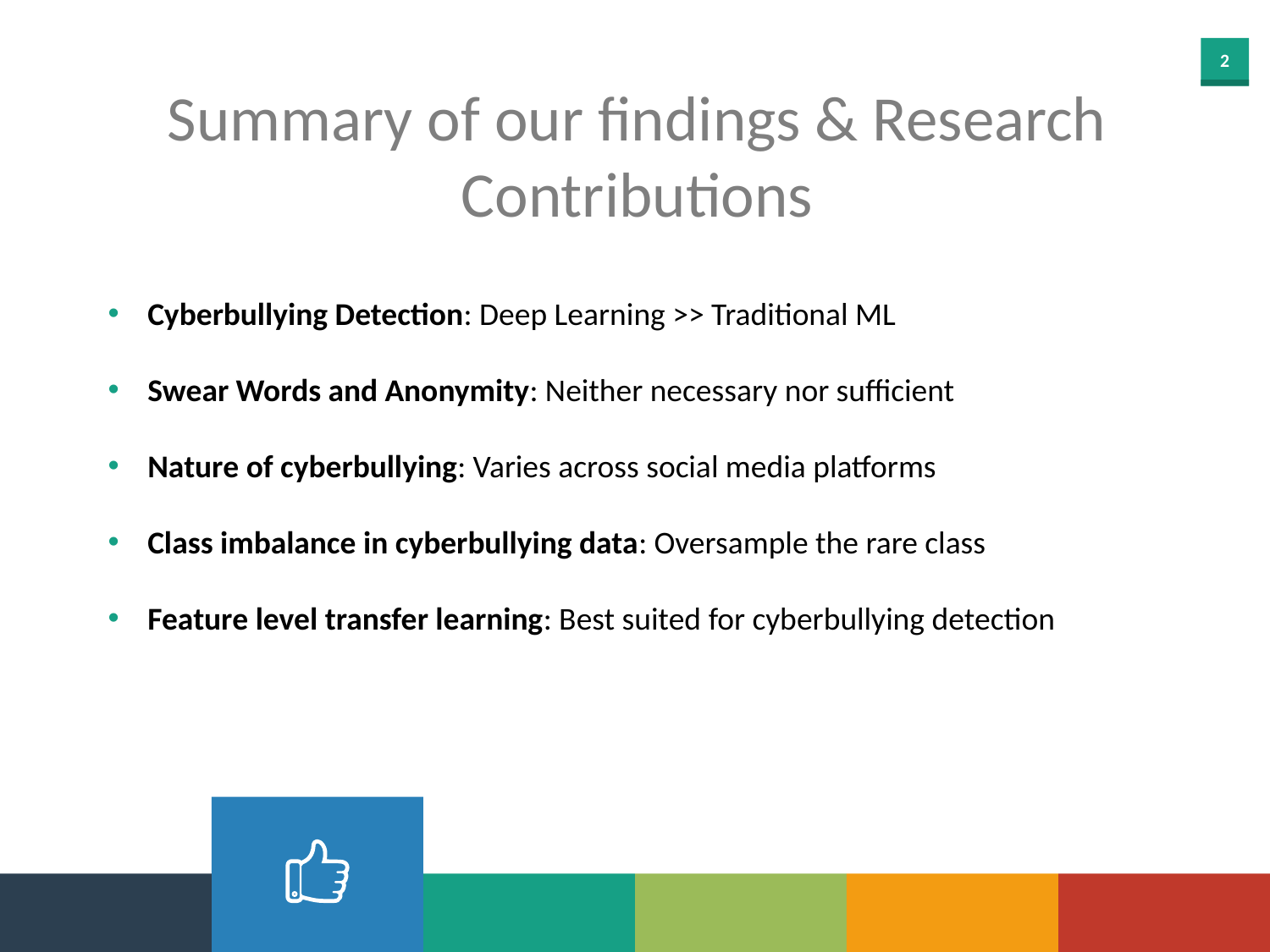

Summary of our findings & Research Contributions
Cyberbullying Detection: Deep Learning >> Traditional ML
Swear Words and Anonymity: Neither necessary nor sufficient
Nature of cyberbullying: Varies across social media platforms
Class imbalance in cyberbullying data: Oversample the rare class
Feature level transfer learning: Best suited for cyberbullying detection